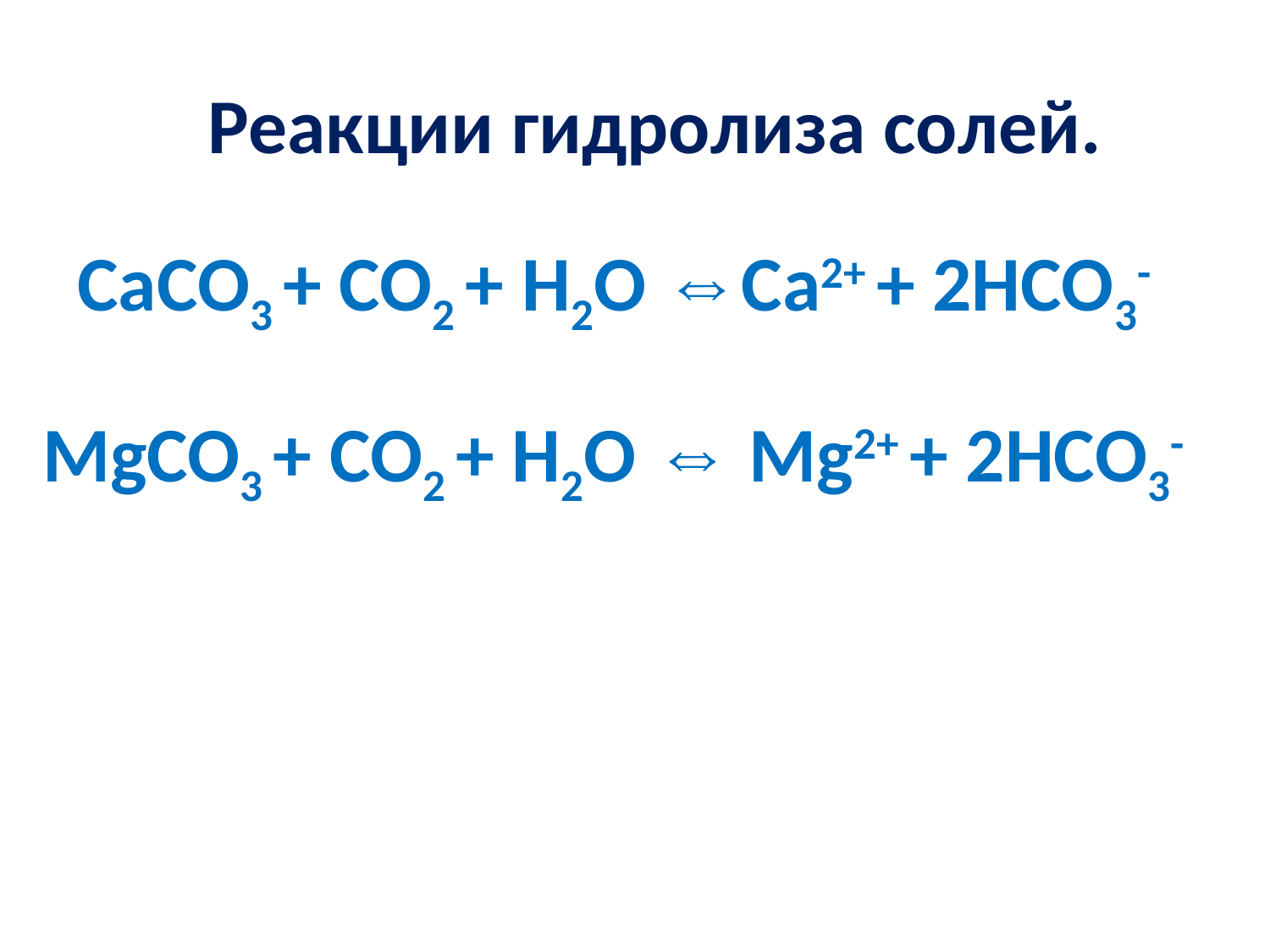

Реакции гидролиза солей.

  CaCO3 + CO2 + H2O ⇔Сa2+ + 2HCO3-

MgCO3 + CO2 + H2O ⇔ Mg2+ + 2HCO3-